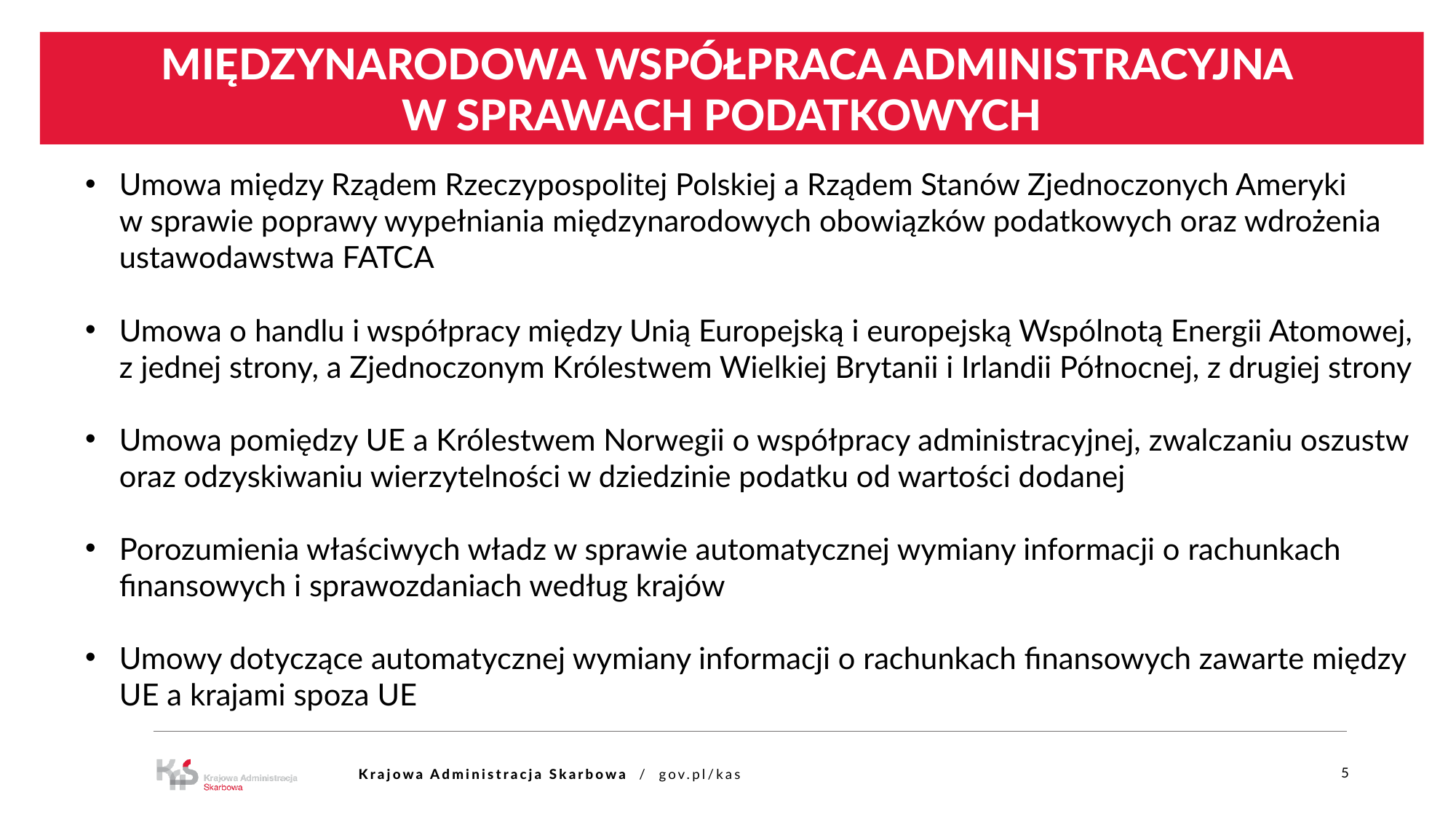

MIĘDZYNARODOWA WSPÓŁPRACA ADMINISTRACYJNA
W SPRAWACH PODATKOWYCH
Umowa między Rządem Rzeczypospolitej Polskiej a Rządem Stanów Zjednoczonych Ameryki
w sprawie poprawy wypełniania międzynarodowych obowiązków podatkowych oraz wdrożenia ustawodawstwa FATCA

Umowa o handlu i współpracy między Unią Europejską i europejską Wspólnotą Energii Atomowej,
z jednej strony, a Zjednoczonym Królestwem Wielkiej Brytanii i Irlandii Północnej, z drugiej strony

Umowa pomiędzy UE a Królestwem Norwegii o współpracy administracyjnej, zwalczaniu oszustw
oraz odzyskiwaniu wierzytelności w dziedzinie podatku od wartości dodanej

Porozumienia właściwych władz w sprawie automatycznej wymiany informacji o rachunkach finansowych i sprawozdaniach według krajów

Umowy dotyczące automatycznej wymiany informacji o rachunkach finansowych zawarte między UE a krajami spoza UE